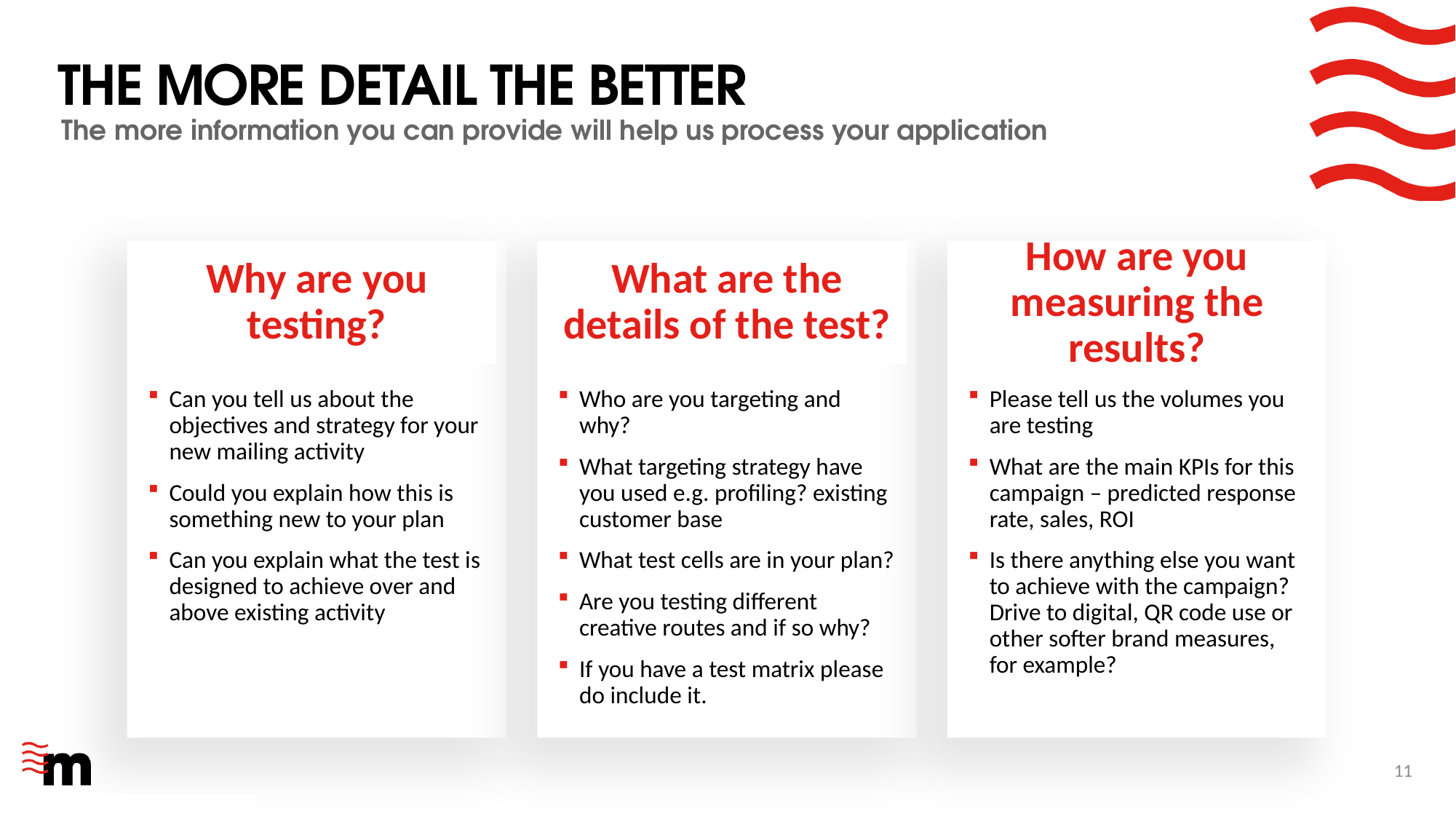

# The more detail the better
The more information you can provide will help us process your application
Why are you testing?
What are the details of the test?
How are you measuring the results?
Can you tell us about the objectives and strategy for your new mailing activity
Could you explain how this is something new to your plan
Can you explain what the test is designed to achieve over and above existing activity

Who are you targeting and why?
What targeting strategy have you used e.g. profiling? existing customer base
What test cells are in your plan?
Are you testing different creative routes and if so why?
If you have a test matrix please do include it.

Please tell us the volumes you are testing
What are the main KPIs for this campaign – predicted response rate, sales, ROI
Is there anything else you want to achieve with the campaign?  Drive to digital, QR code use or other softer brand measures, for example?

11